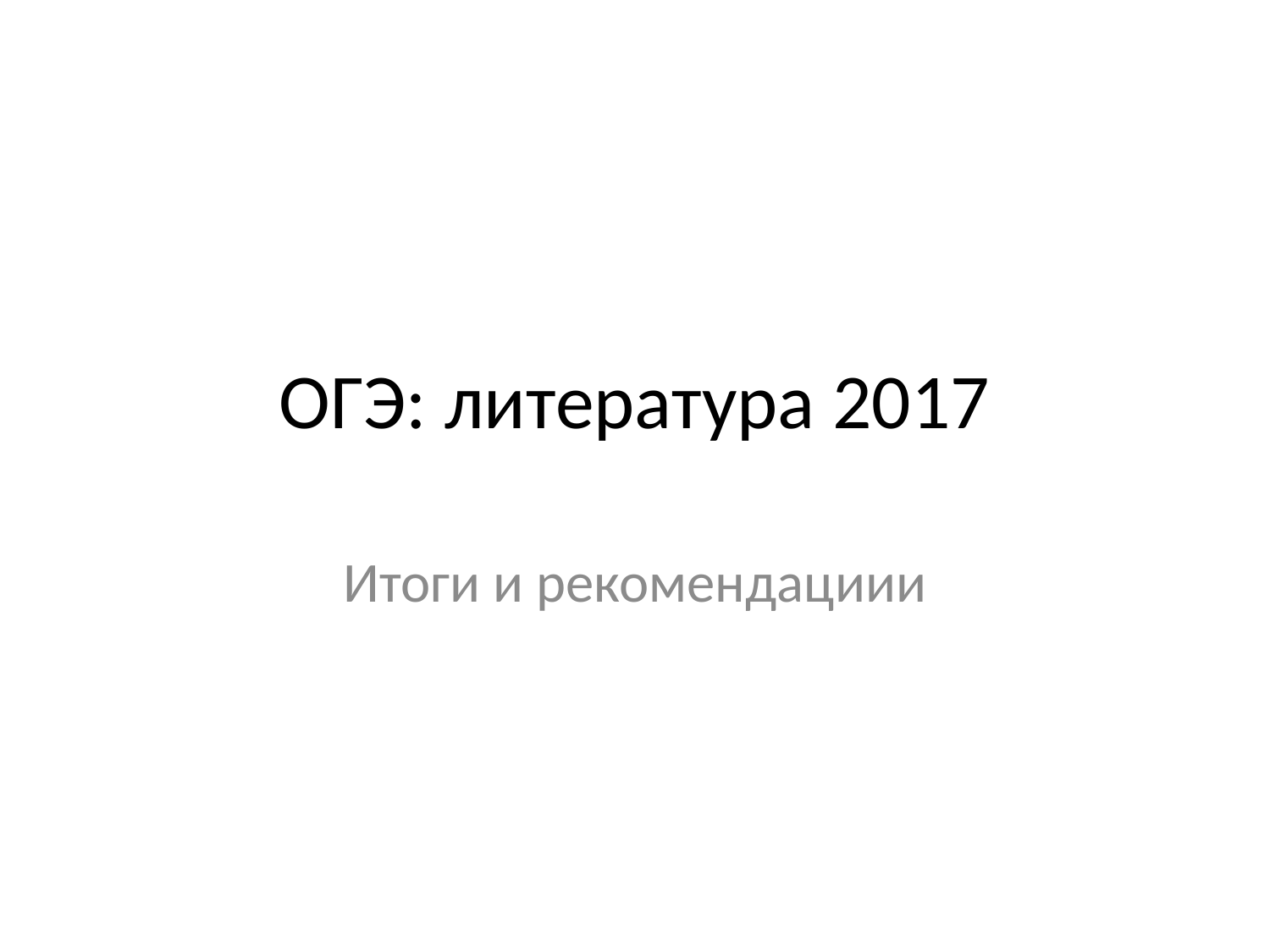

# ОГЭ: литература 2017
Итоги и рекомендациии